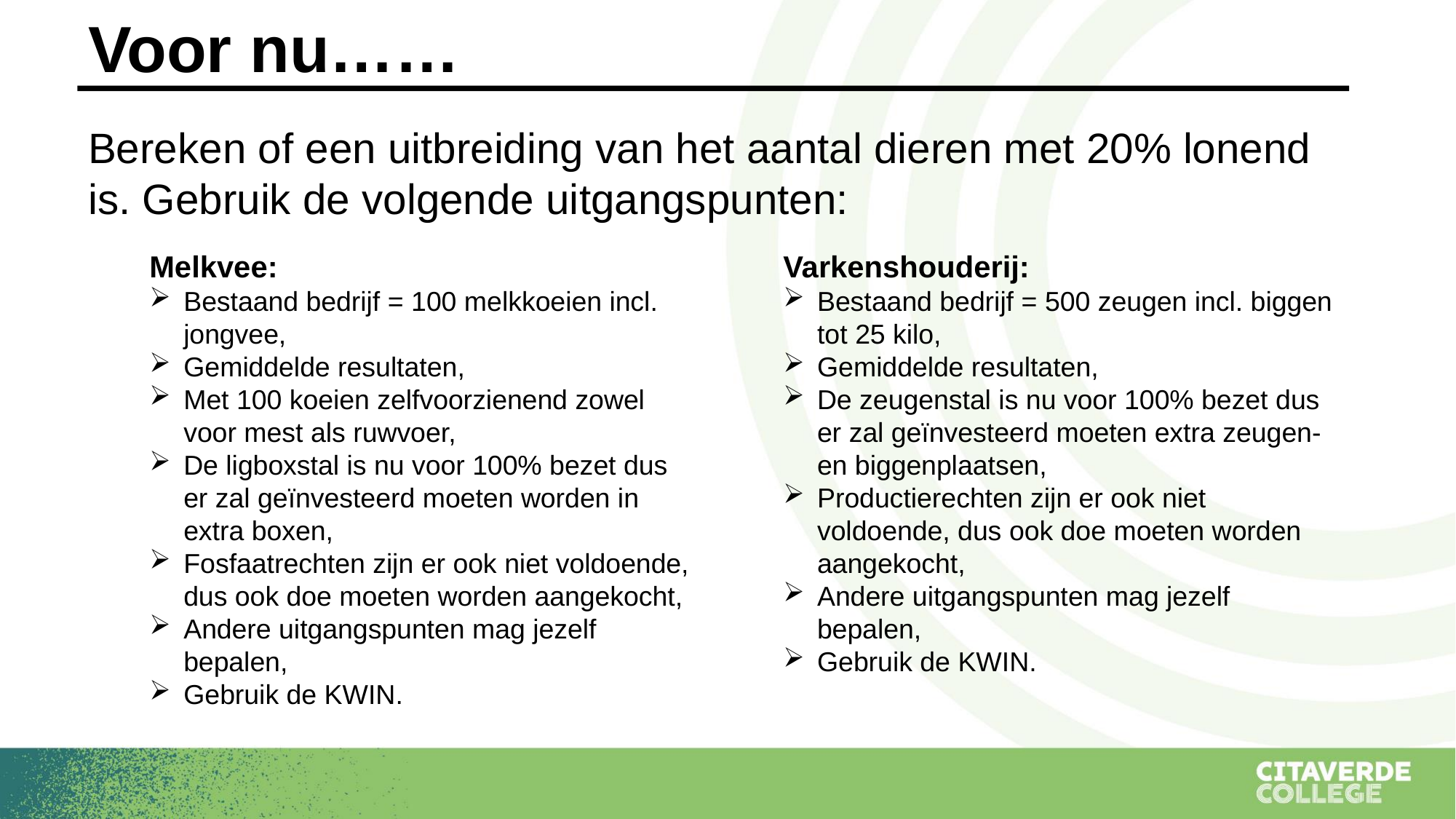

# Voor nu……
Bereken of een uitbreiding van het aantal dieren met 20% lonend is. Gebruik de volgende uitgangspunten:
Melkvee:
Bestaand bedrijf = 100 melkkoeien incl. jongvee,
Gemiddelde resultaten,
Met 100 koeien zelfvoorzienend zowel voor mest als ruwvoer,
De ligboxstal is nu voor 100% bezet dus er zal geïnvesteerd moeten worden in extra boxen,
Fosfaatrechten zijn er ook niet voldoende, dus ook doe moeten worden aangekocht,
Andere uitgangspunten mag jezelf bepalen,
Gebruik de KWIN.
Varkenshouderij:
Bestaand bedrijf = 500 zeugen incl. biggen tot 25 kilo,
Gemiddelde resultaten,
De zeugenstal is nu voor 100% bezet dus er zal geïnvesteerd moeten extra zeugen- en biggenplaatsen,
Productierechten zijn er ook niet voldoende, dus ook doe moeten worden aangekocht,
Andere uitgangspunten mag jezelf bepalen,
Gebruik de KWIN.